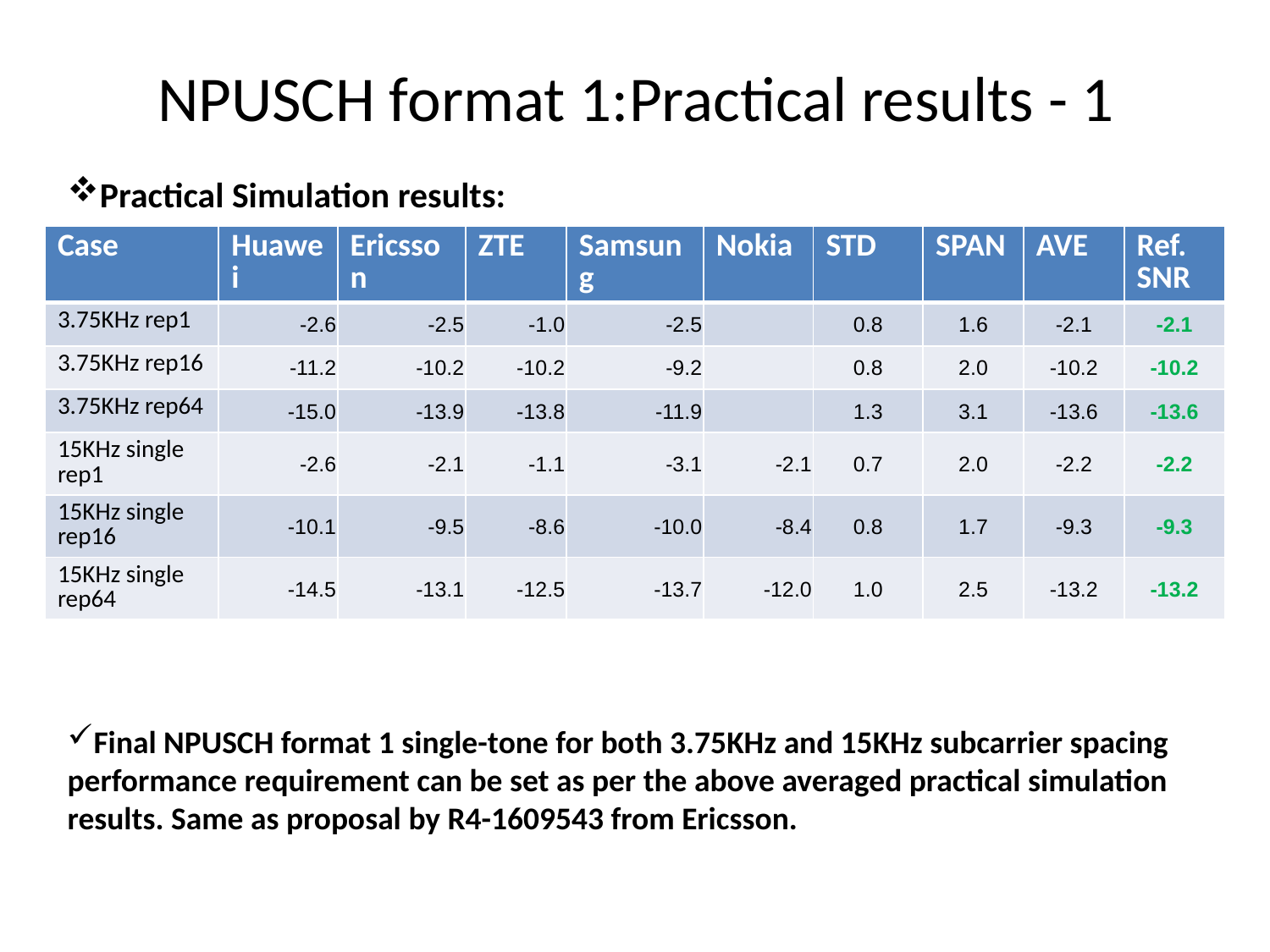

# NPUSCH format 1:Practical results - 1
Practical Simulation results:
| Case | Huawei | Ericsson | ZTE | Samsung | Nokia | STD | SPAN | AVE | Ref. SNR |
| --- | --- | --- | --- | --- | --- | --- | --- | --- | --- |
| 3.75KHz rep1 | -2.6 | -2.5 | -1.0 | -2.5 |  | 0.8 | 1.6 | -2.1 | -2.1 |
| 3.75KHz rep16 | -11.2 | -10.2 | -10.2 | -9.2 |  | 0.8 | 2.0 | -10.2 | -10.2 |
| 3.75KHz rep64 | -15.0 | -13.9 | -13.8 | -11.9 |  | 1.3 | 3.1 | -13.6 | -13.6 |
| 15KHz single rep1 | -2.6 | -2.1 | -1.1 | -3.1 | -2.1 | 0.7 | 2.0 | -2.2 | -2.2 |
| 15KHz single rep16 | -10.1 | -9.5 | -8.6 | -10.0 | -8.4 | 0.8 | 1.7 | -9.3 | -9.3 |
| 15KHz single rep64 | -14.5 | -13.1 | -12.5 | -13.7 | -12.0 | 1.0 | 2.5 | -13.2 | -13.2 |
Final NPUSCH format 1 single-tone for both 3.75KHz and 15KHz subcarrier spacing performance requirement can be set as per the above averaged practical simulation results. Same as proposal by R4-1609543 from Ericsson.